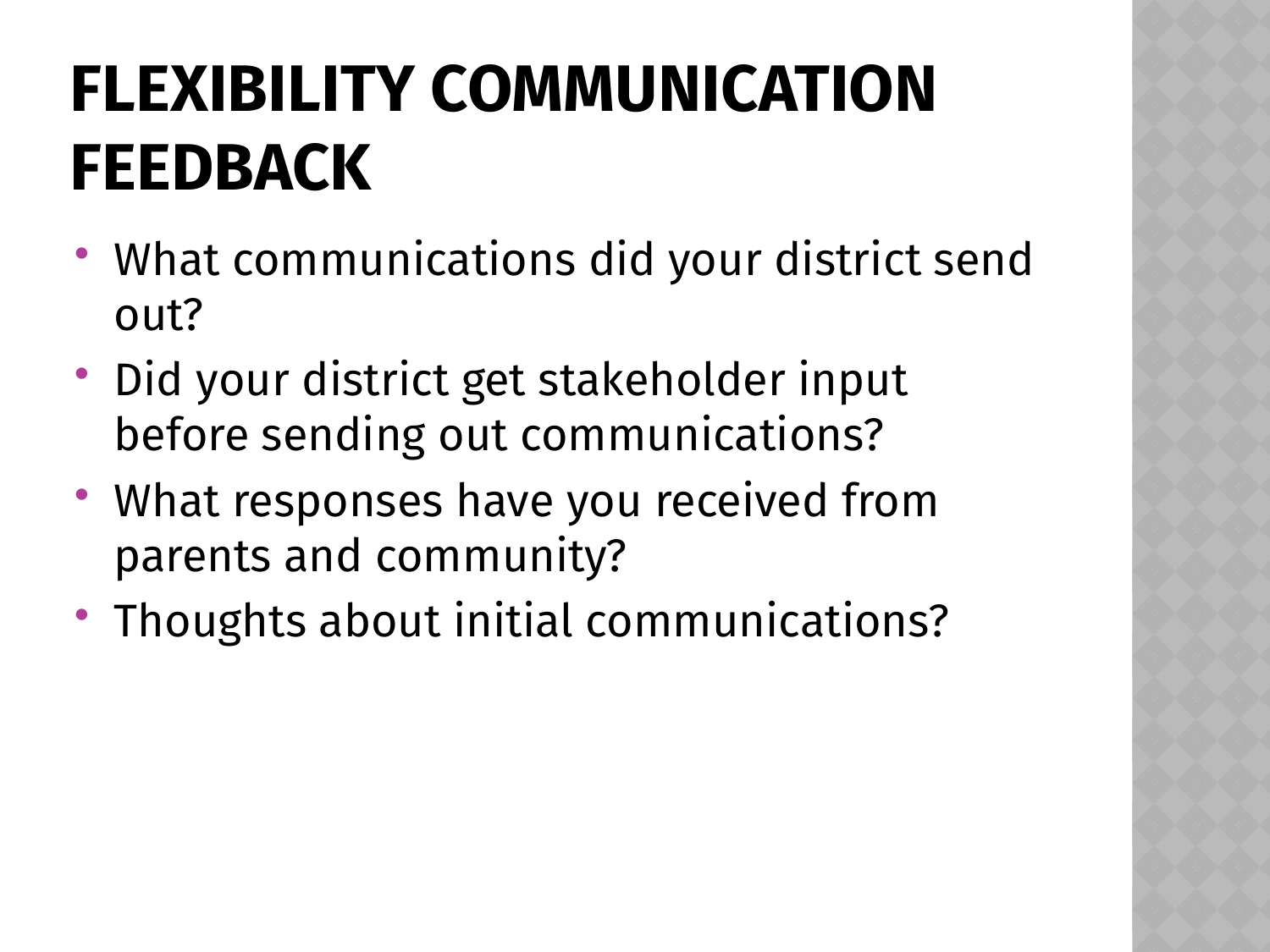

# Flexibility Communication feedback
What communications did your district send out?
Did your district get stakeholder input before sending out communications?
What responses have you received from parents and community?
Thoughts about initial communications?